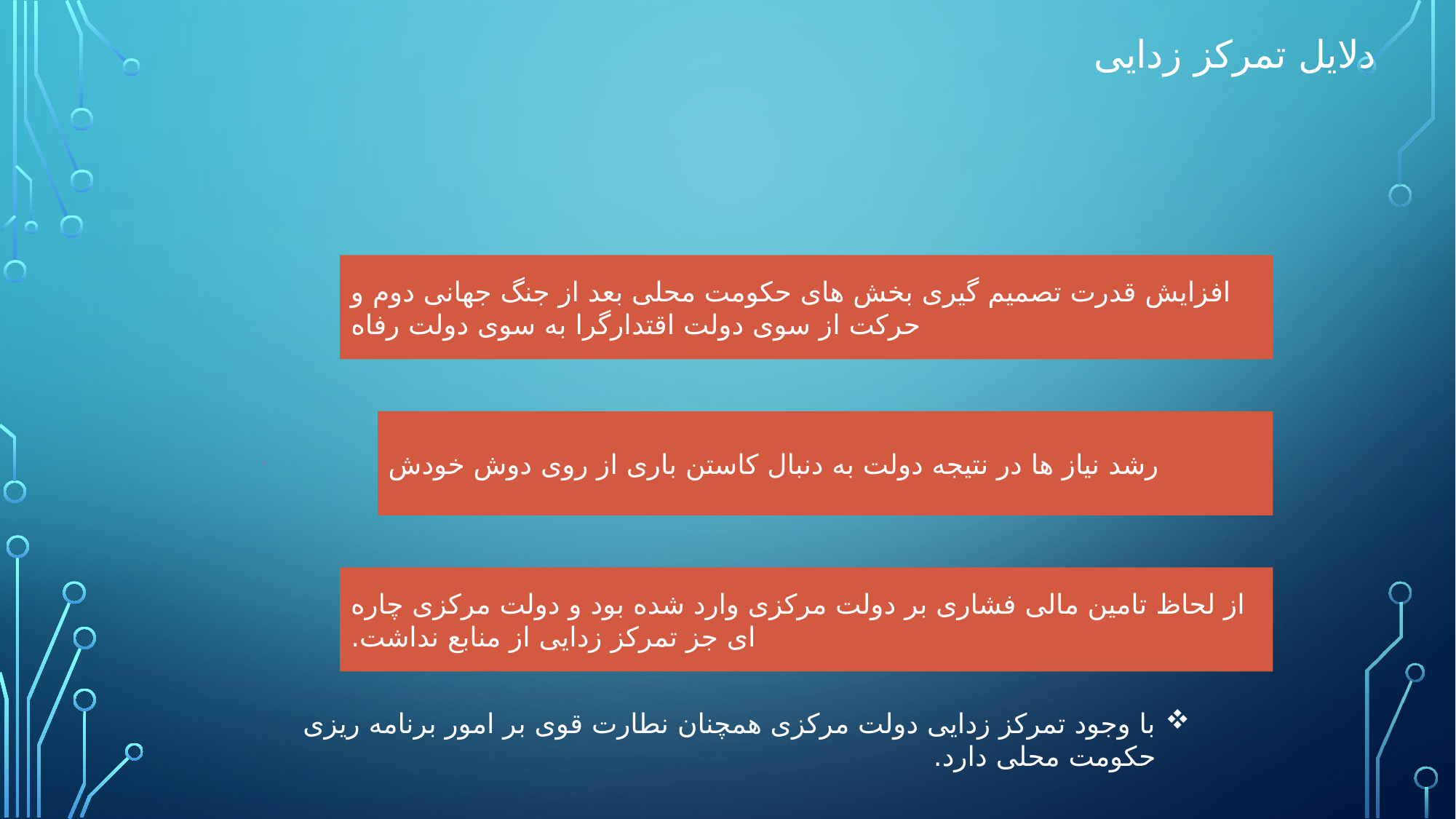

# دلایل تمرکز زدایی
افزایش قدرت تصمیم گیری بخش های حکومت محلی بعد از جنگ جهانی دوم و حرکت از سوی دولت اقتدارگرا به سوی دولت رفاه
رشد نیاز ها در نتیجه دولت به دنبال کاستن باری از روی دوش خودش
از لحاظ تامین مالی فشاری بر دولت مرکزی وارد شده بود و دولت مرکزی چاره ای جز تمرکز زدایی از منابع نداشت.

با وجود تمرکز زدایی دولت مرکزی همچنان نطارت قوی بر امور برنامه ریزی حکومت محلی دارد.